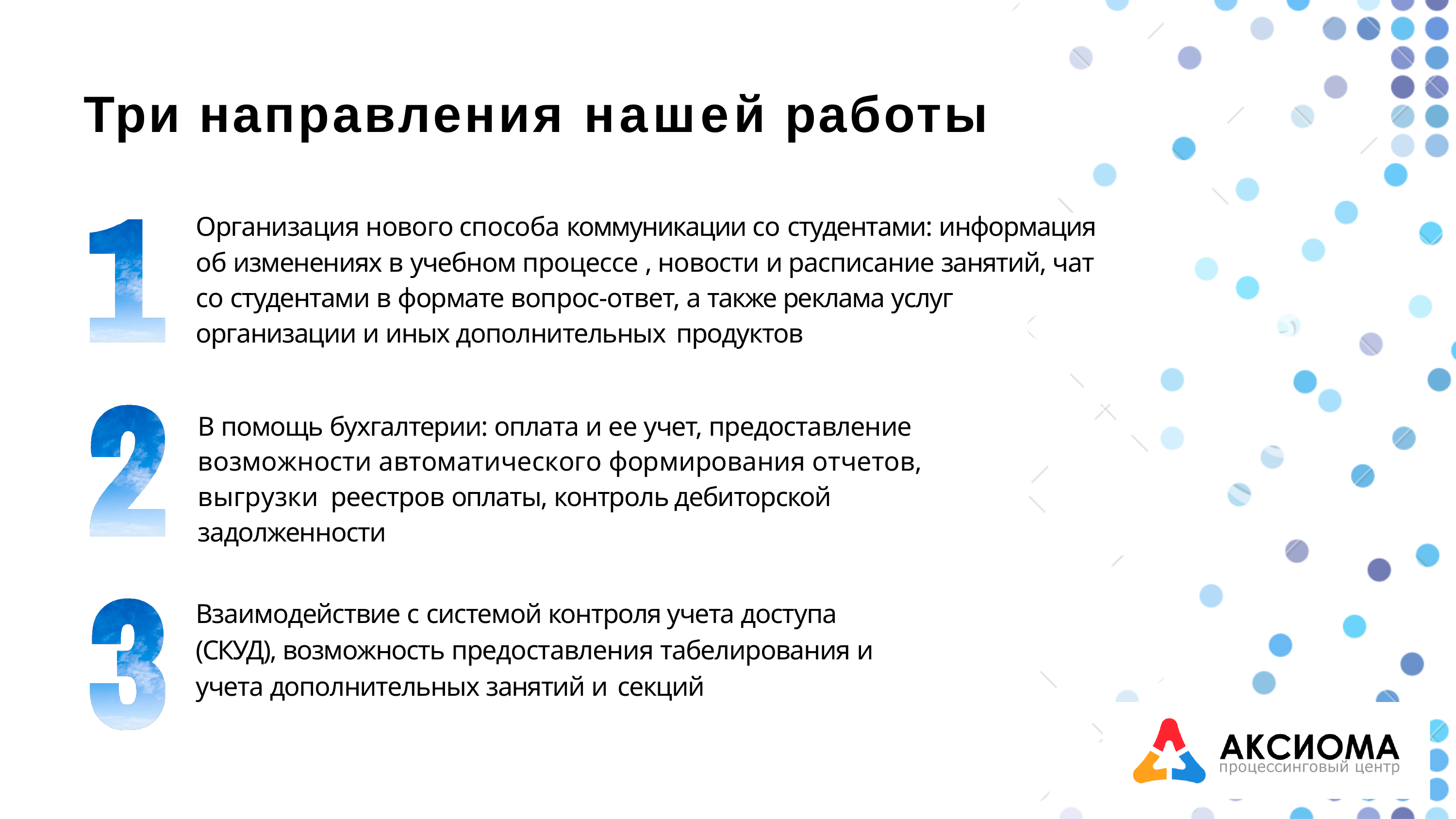

# Три направления нашей работы
Организация нового способа коммуникации со студентами: информация  об изменениях в учебном процессе , новости и расписание занятий, чат  со студентами в формате вопрос-ответ, а также реклама услуг  организации и иных дополнительных продуктов

В помощь бухгалтерии: оплата и ее учет, предоставление  возможности автоматического формирования отчетов, выгрузки  реестров оплаты, контроль дебиторской задолженности

Взаимодействие с системой контроля учета доступа  (СКУД), возможность предоставления табелирования и  учета дополнительных занятий и секций